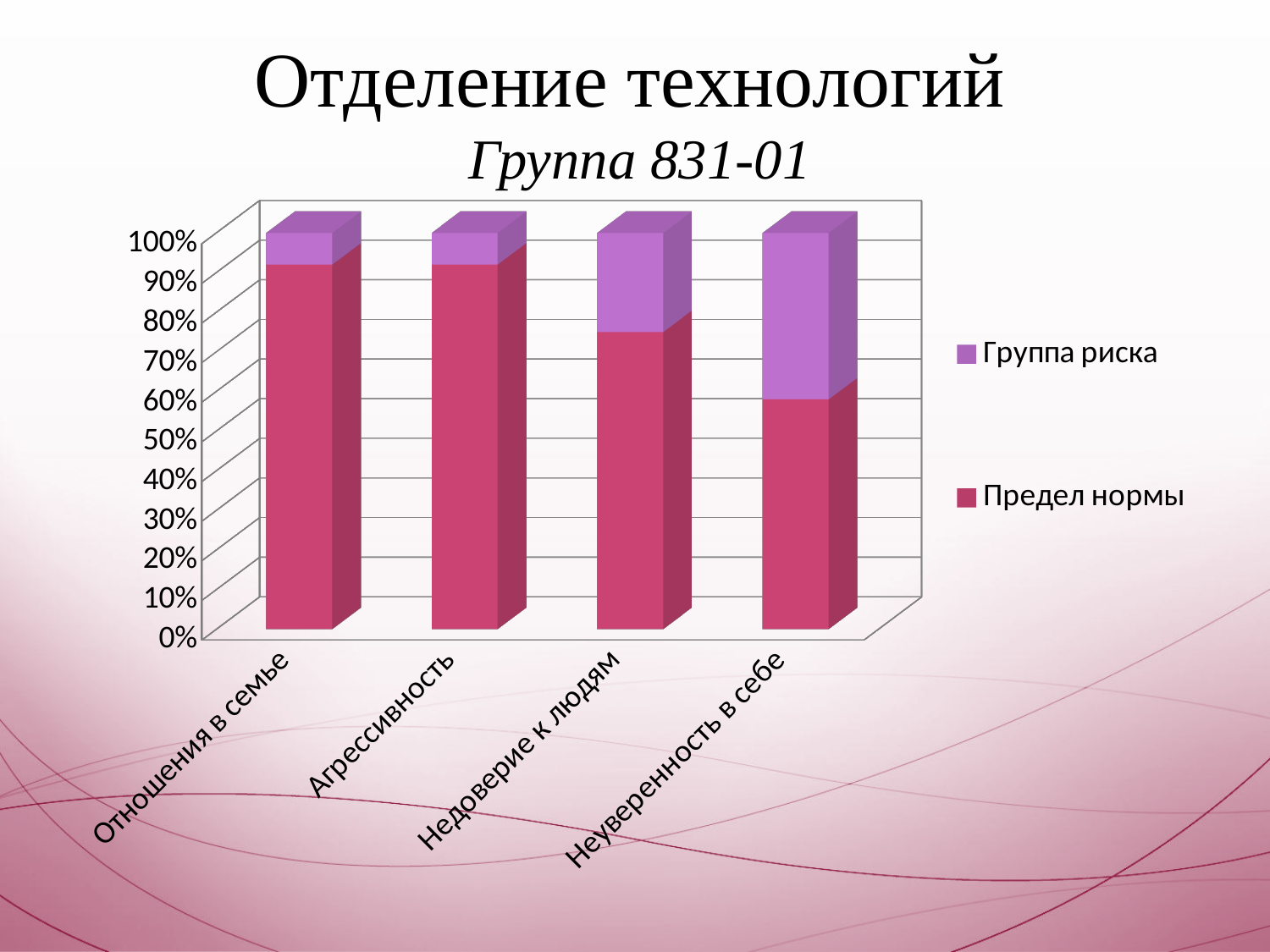

# Отделение технологий
Группа 831-01

[unsupported chart]